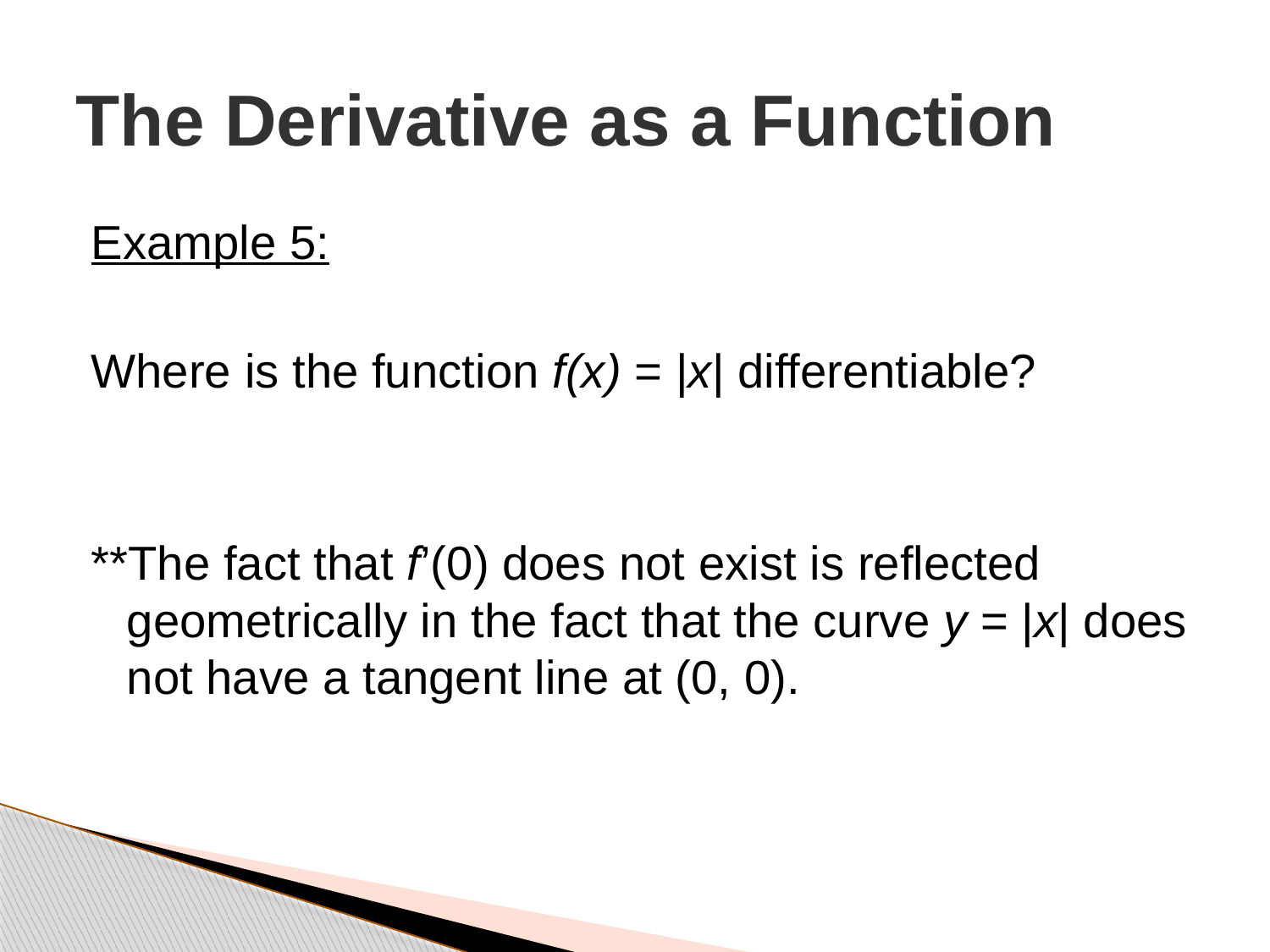

# The Derivative as a Function
Example 5:

Where is the function f(x) = |x| differentiable?

**The fact that f’(0) does not exist is reflected geometrically in the fact that the curve y = |x| does not have a tangent line at (0, 0).